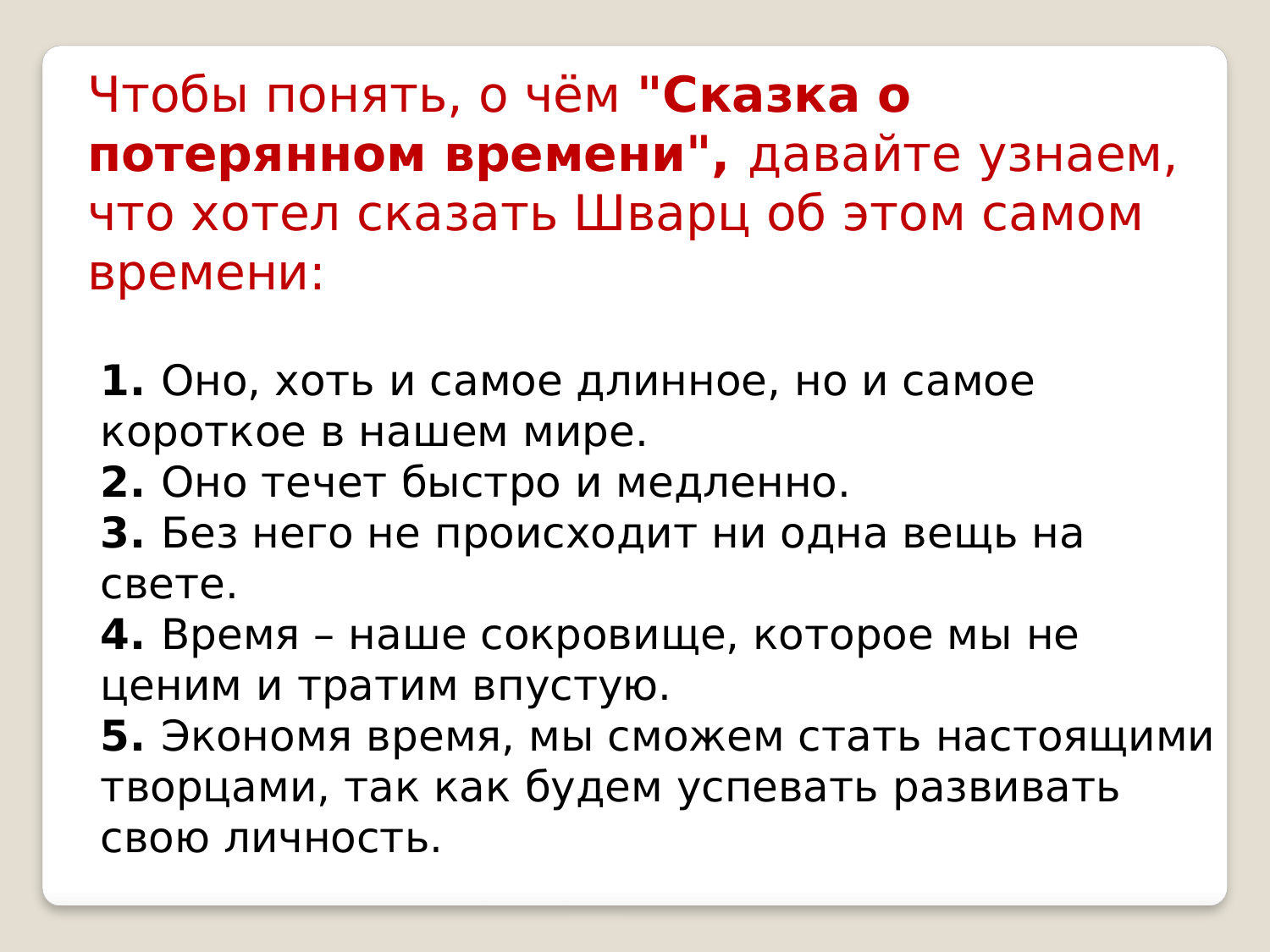

Чтобы понять, о чём "Сказка о потерянном времени", давайте узнаем, что хотел сказать Шварц об этом самом времени:

1. Оно, хоть и самое длинное, но и самое короткое в нашем мире.
2. Оно течет быстро и медленно.
3. Без него не происходит ни одна вещь на свете.
4. Время – наше сокровище, которое мы не ценим и тратим впустую.
5. Экономя время, мы сможем стать настоящими творцами, так как будем успевать развивать свою личность.